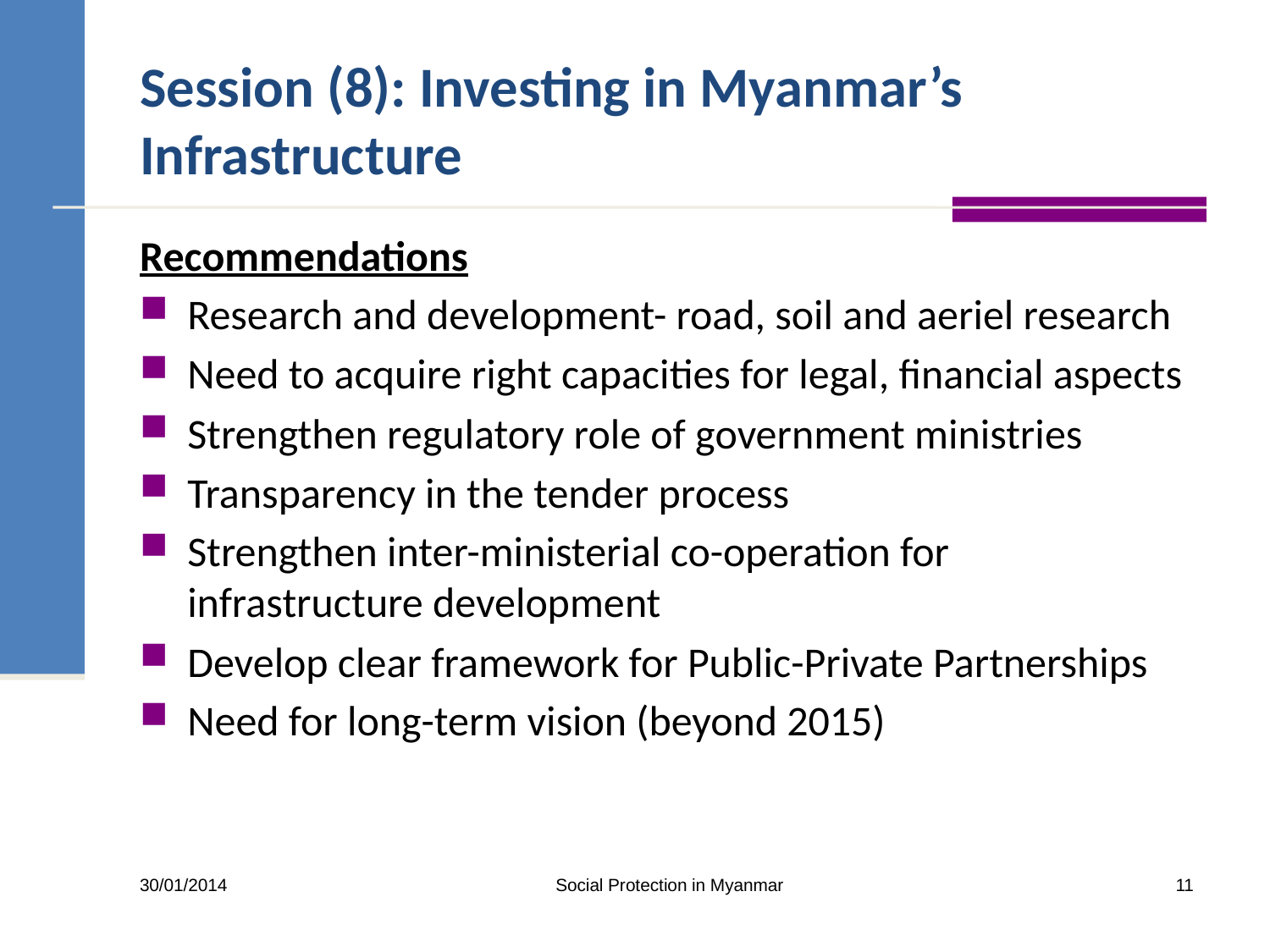

# Session (8): Investing in Myanmar’s Infrastructure
Recommendations
Research and development- road, soil and aeriel research
Need to acquire right capacities for legal, financial aspects
Strengthen regulatory role of government ministries
Transparency in the tender process
Strengthen inter-ministerial co-operation for infrastructure development
Develop clear framework for Public-Private Partnerships
Need for long-term vision (beyond 2015)
Social Protection in Myanmar
11
30/01/2014